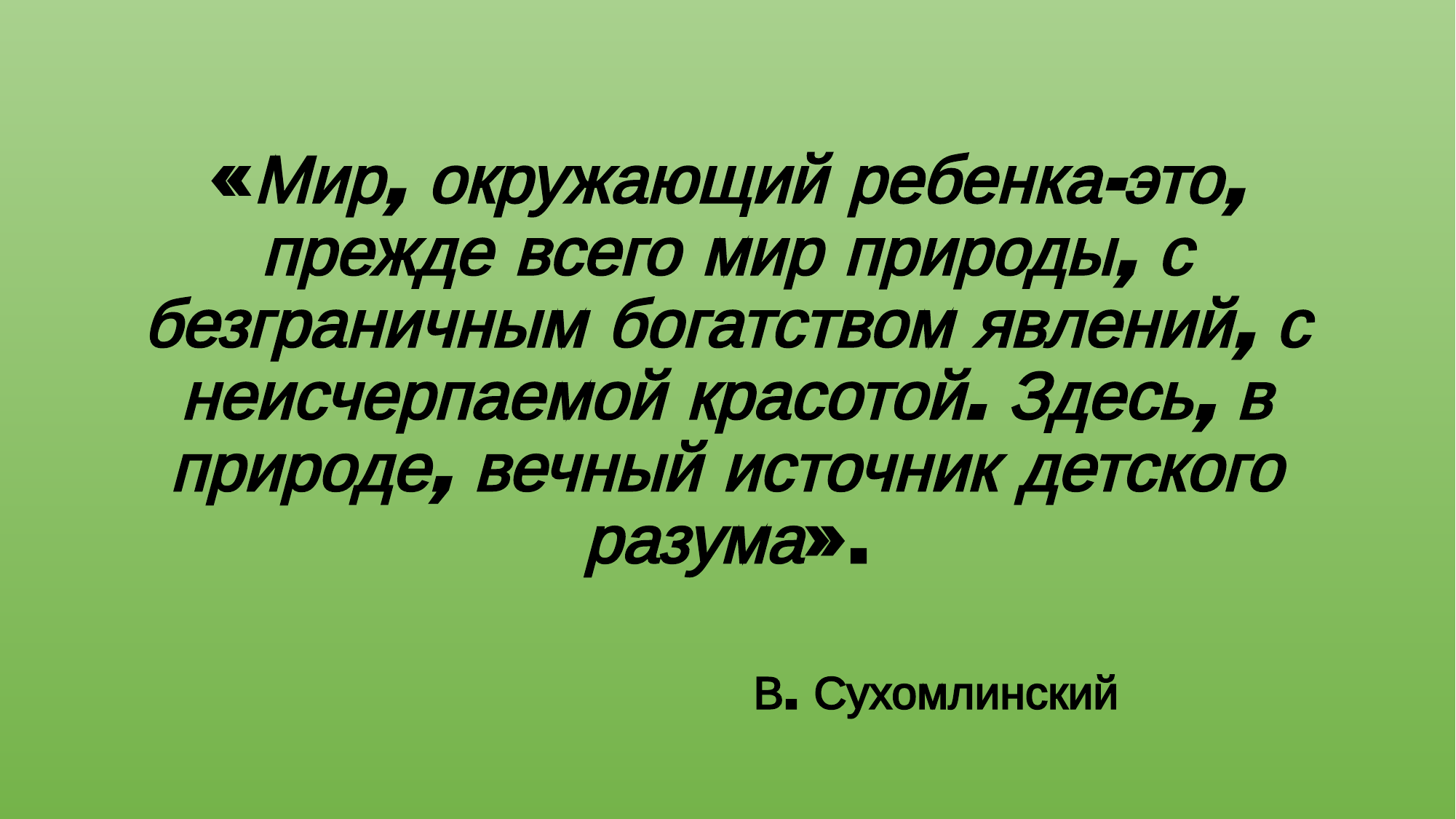

# «Мир, окружающий ребенка-это, прежде всего мир природы, с безграничным богатством явлений, с неисчерпаемой красотой. Здесь, в природе, вечный источник детского разума».

                                                                                                        В. Сухомлинский